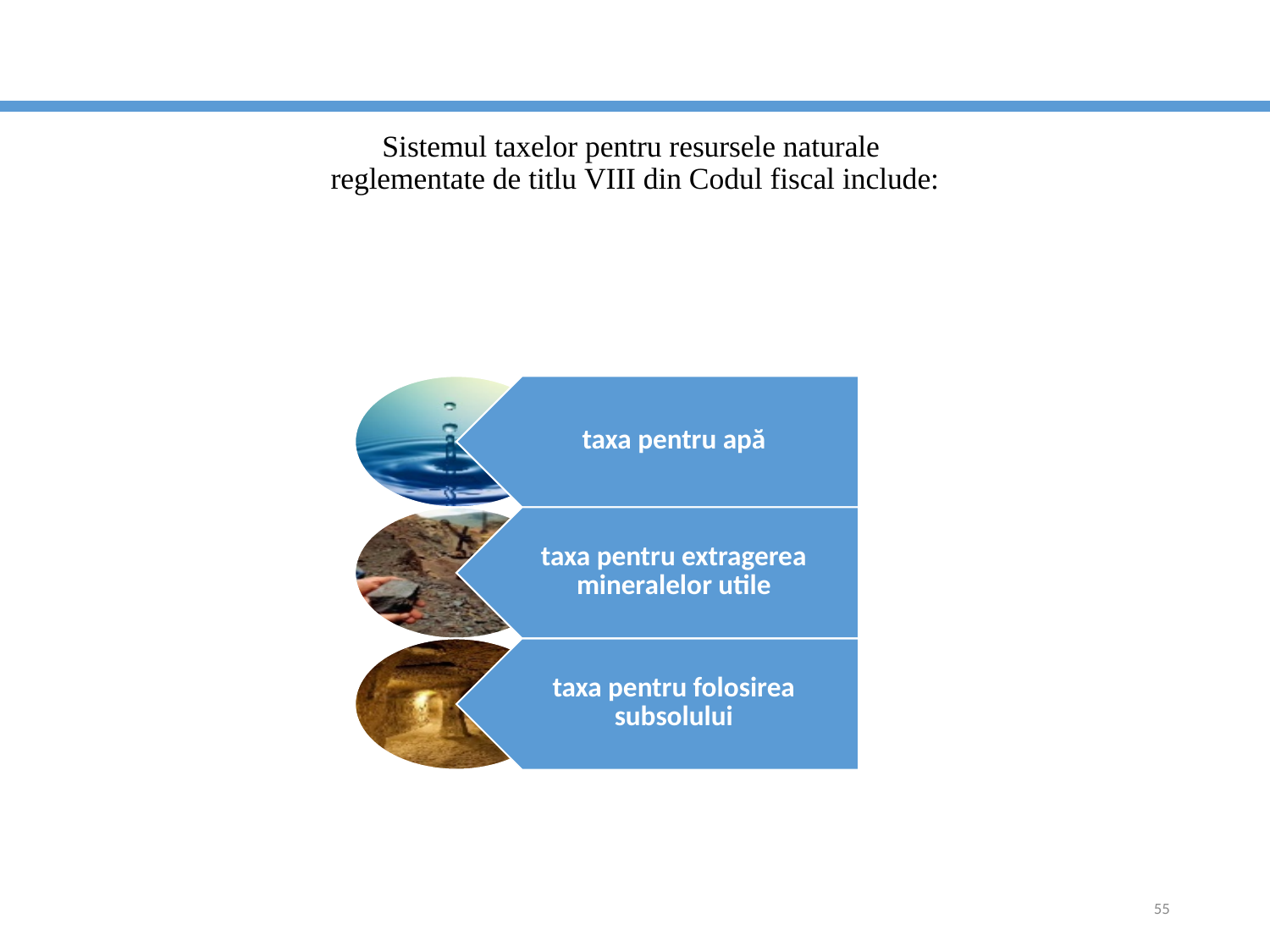

# Sistemul taxelor pentru resursele naturale reglementate de titlu VIII din Codul fiscal include:
taxa pentru apă
taxa pentru extragerea mineralelor utile
taxa pentru folosirea subsolului
55